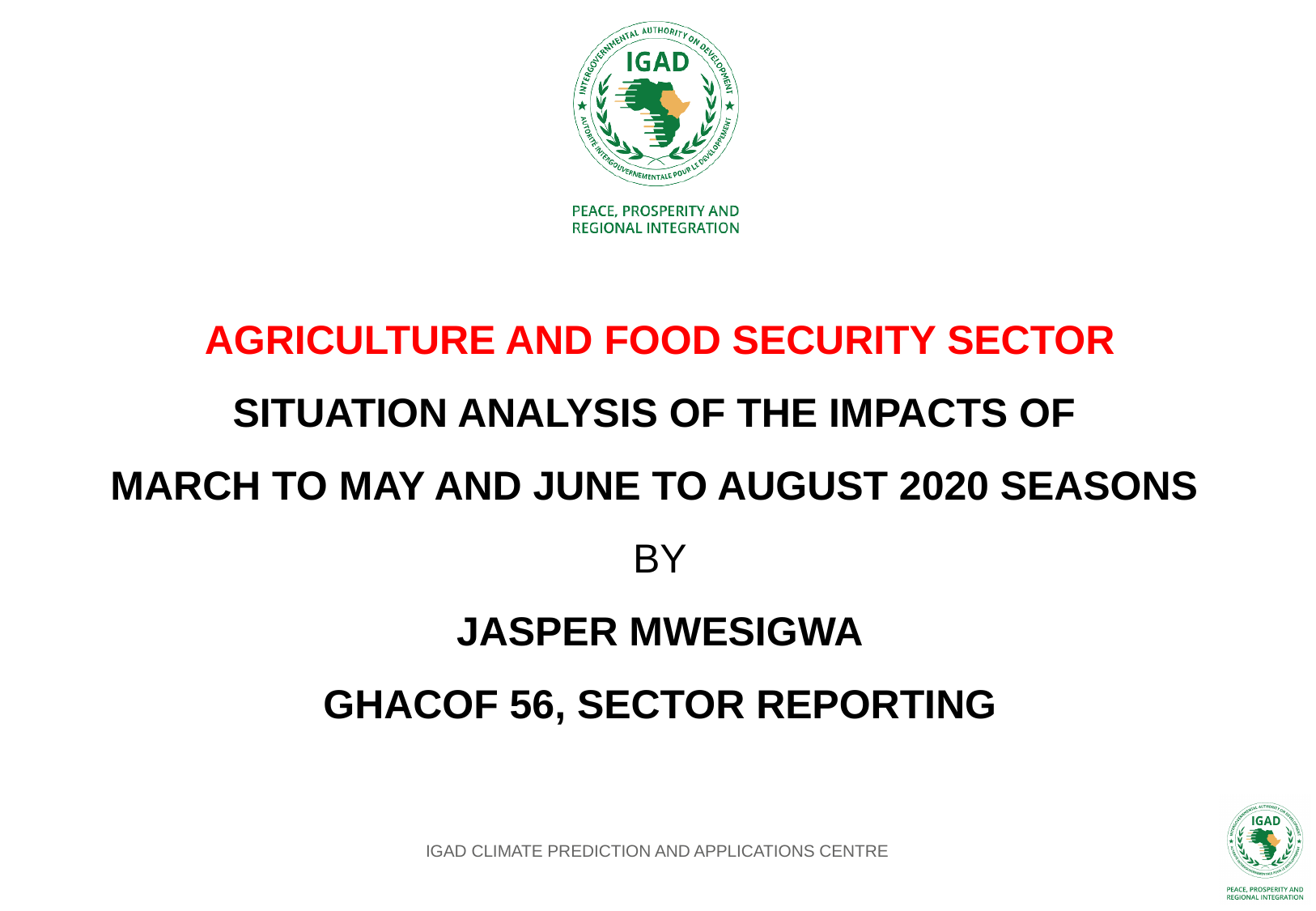

# Agriculture and food security sector situation analysis of the impacts of march to may and JUNE to August 2020 seasons by Jasper mwesigwa ghacof 56, Sector reporting
IGAD CLIMATE PREDICTION AND APPLICATIONS CENTRE